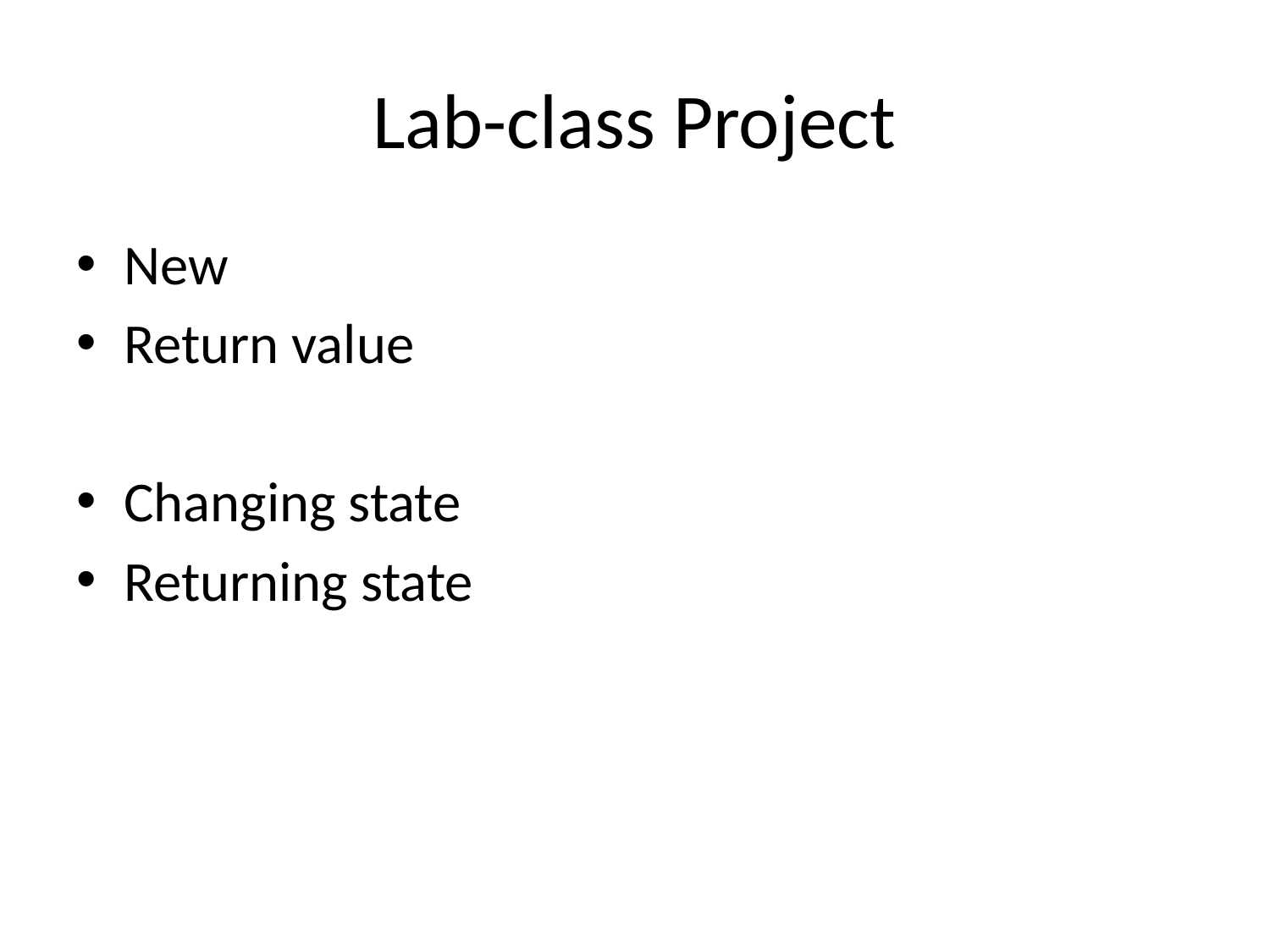

# Lab-class Project
New
Return value

Changing state
Returning state